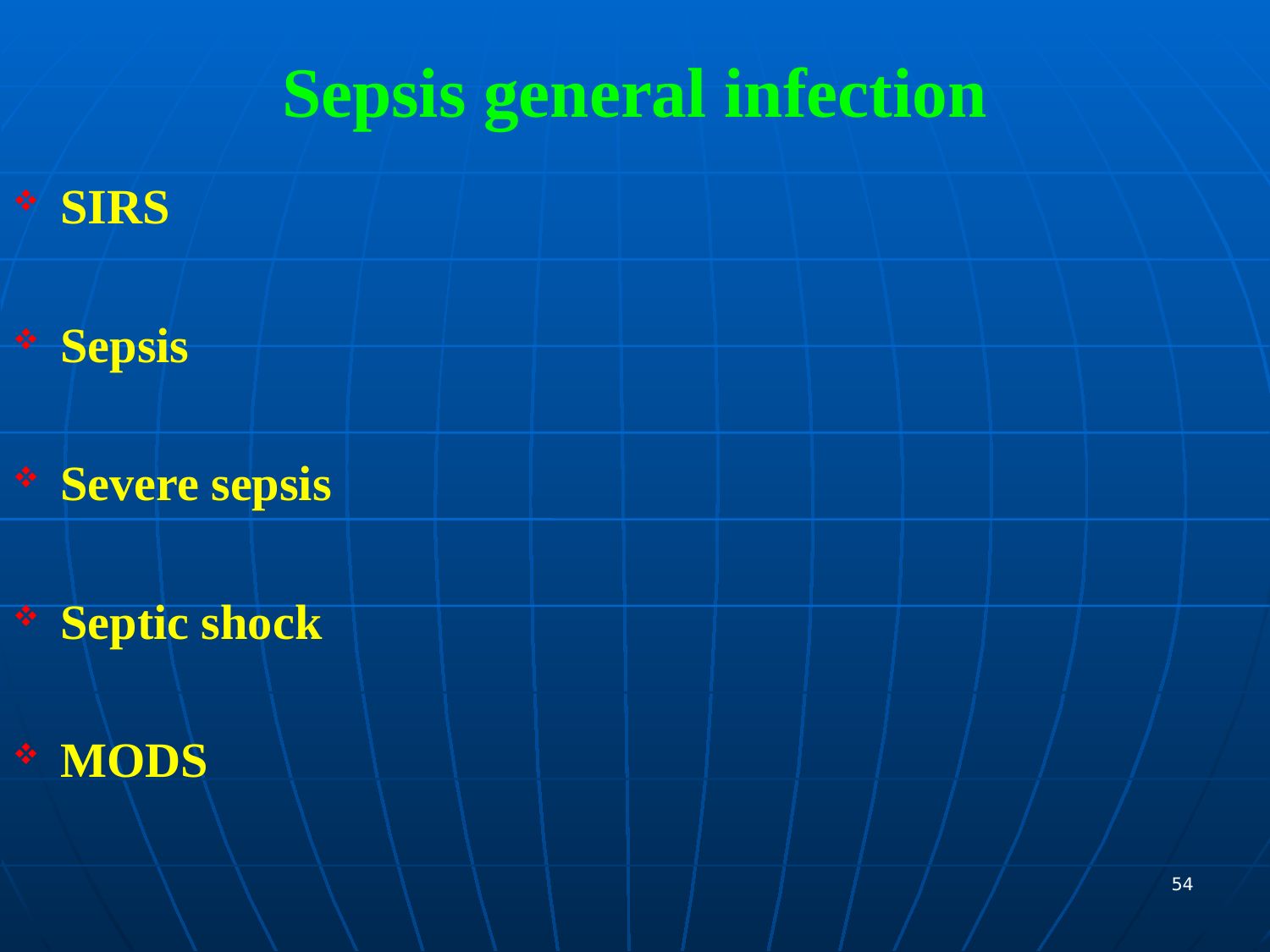

# Sepsis general infection
SIRS

Sepsis

Severe sepsis

Septic shock

MODS
54